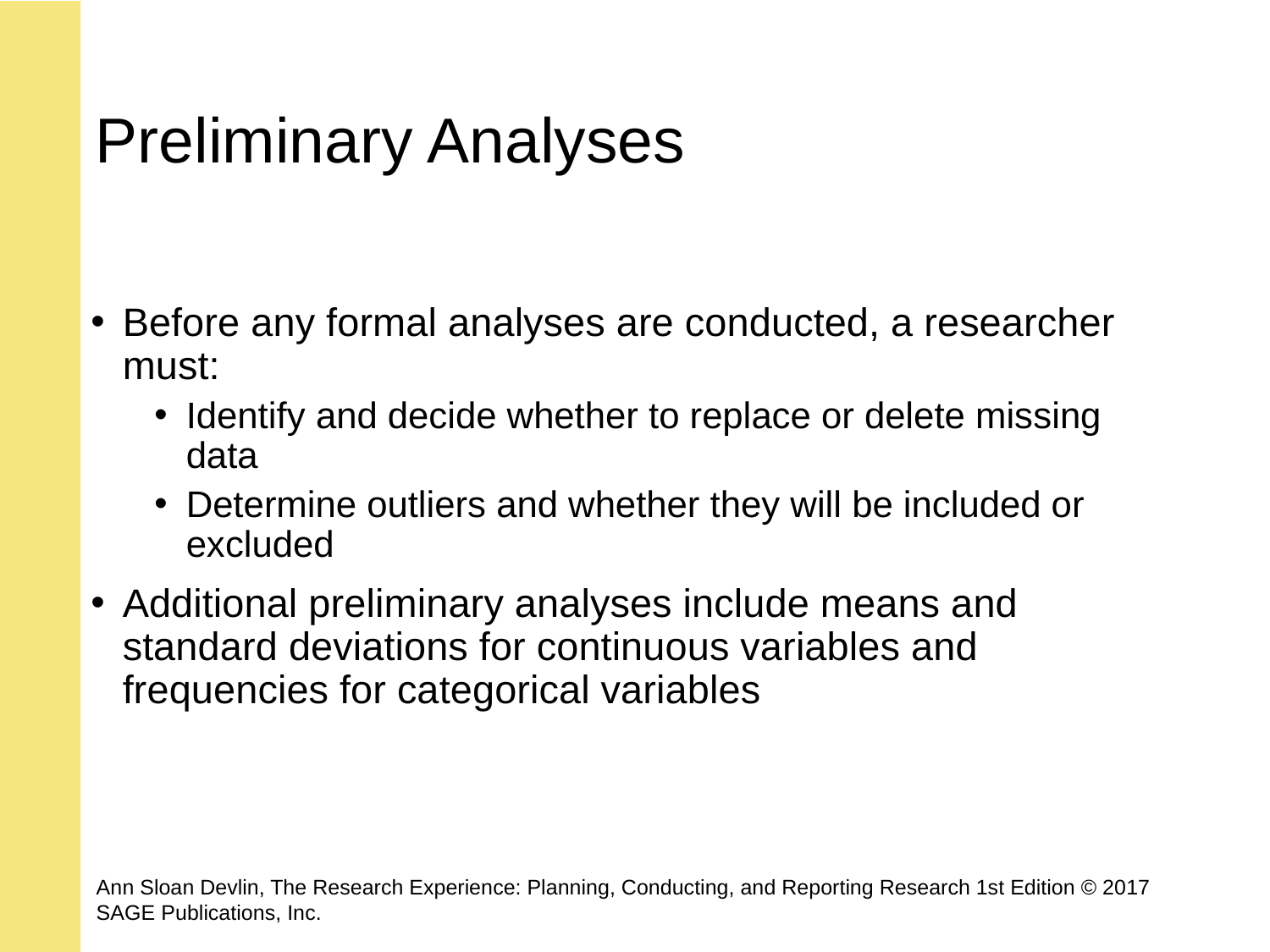

# Preliminary Analyses
Before any formal analyses are conducted, a researcher must:
Identify and decide whether to replace or delete missing data
Determine outliers and whether they will be included or excluded
Additional preliminary analyses include means and standard deviations for continuous variables and frequencies for categorical variables